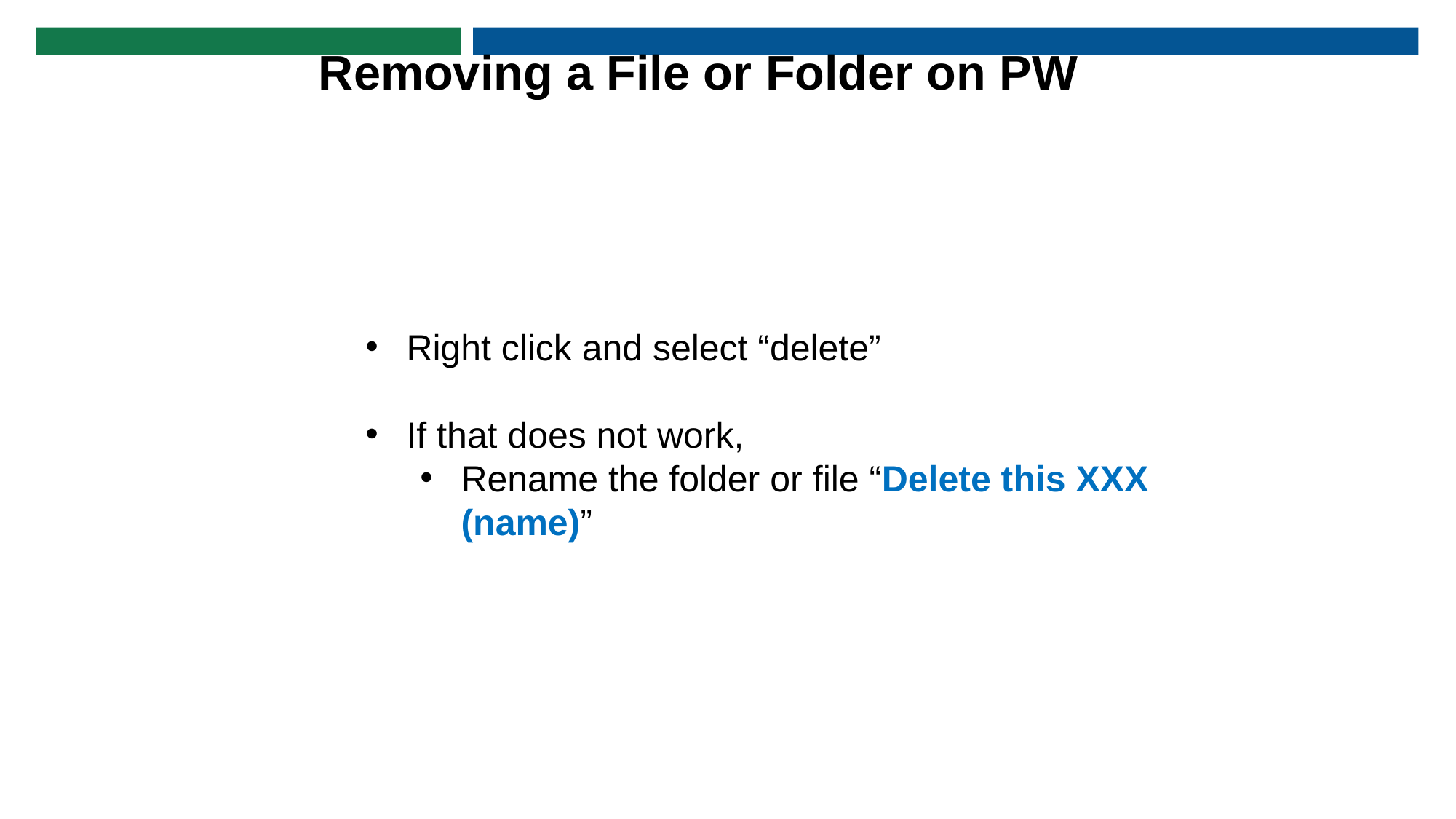

# Removing a File or Folder on PW

Right click and select “delete”

If that does not work,
Rename the folder or file “Delete this XXX (name)”